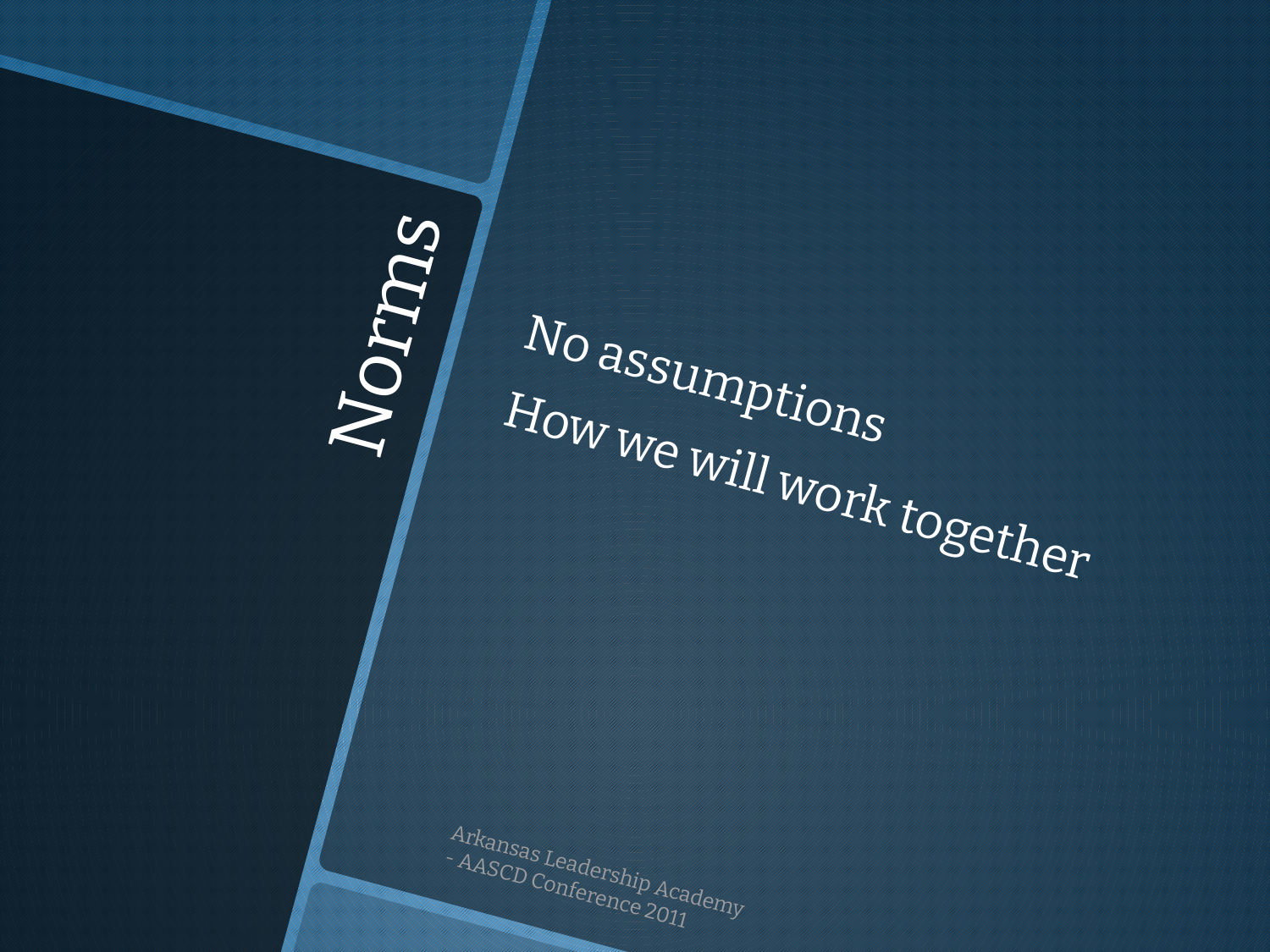

No assumptions
How we will work together

# Norms
Arkansas Leadership Academy - AASCD Conference 2011